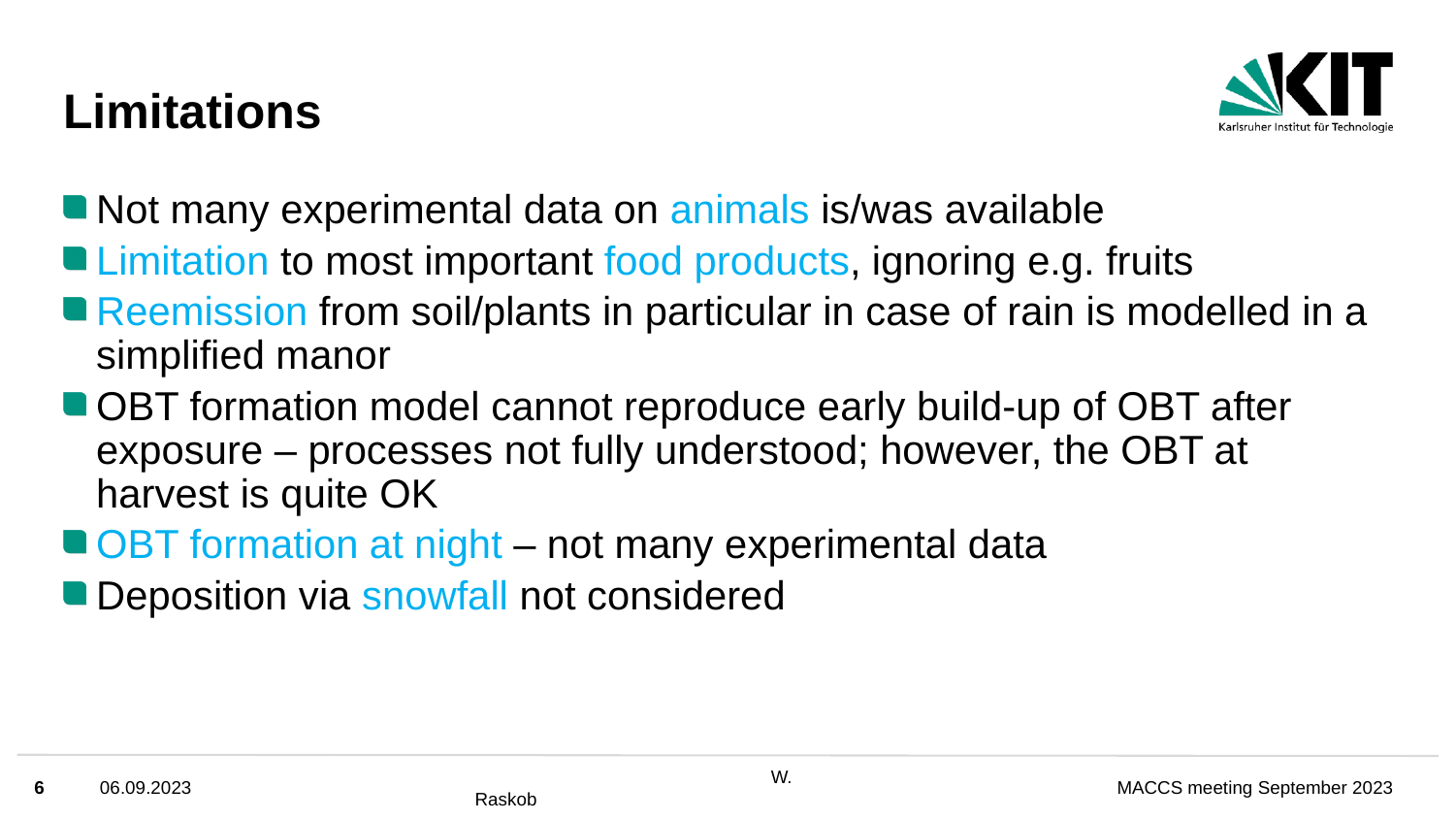

# Limitations
Not many experimental data on animals is/was available
Limitation to most important food products, ignoring e.g. fruits
Reemission from soil/plants in particular in case of rain is modelled in a simplified manor
OBT formation model cannot reproduce early build-up of OBT after exposure – processes not fully understood; however, the OBT at harvest is quite OK
OBT formation at night – not many experimental data
Deposition via snowfall not considered
6
06.09.2023